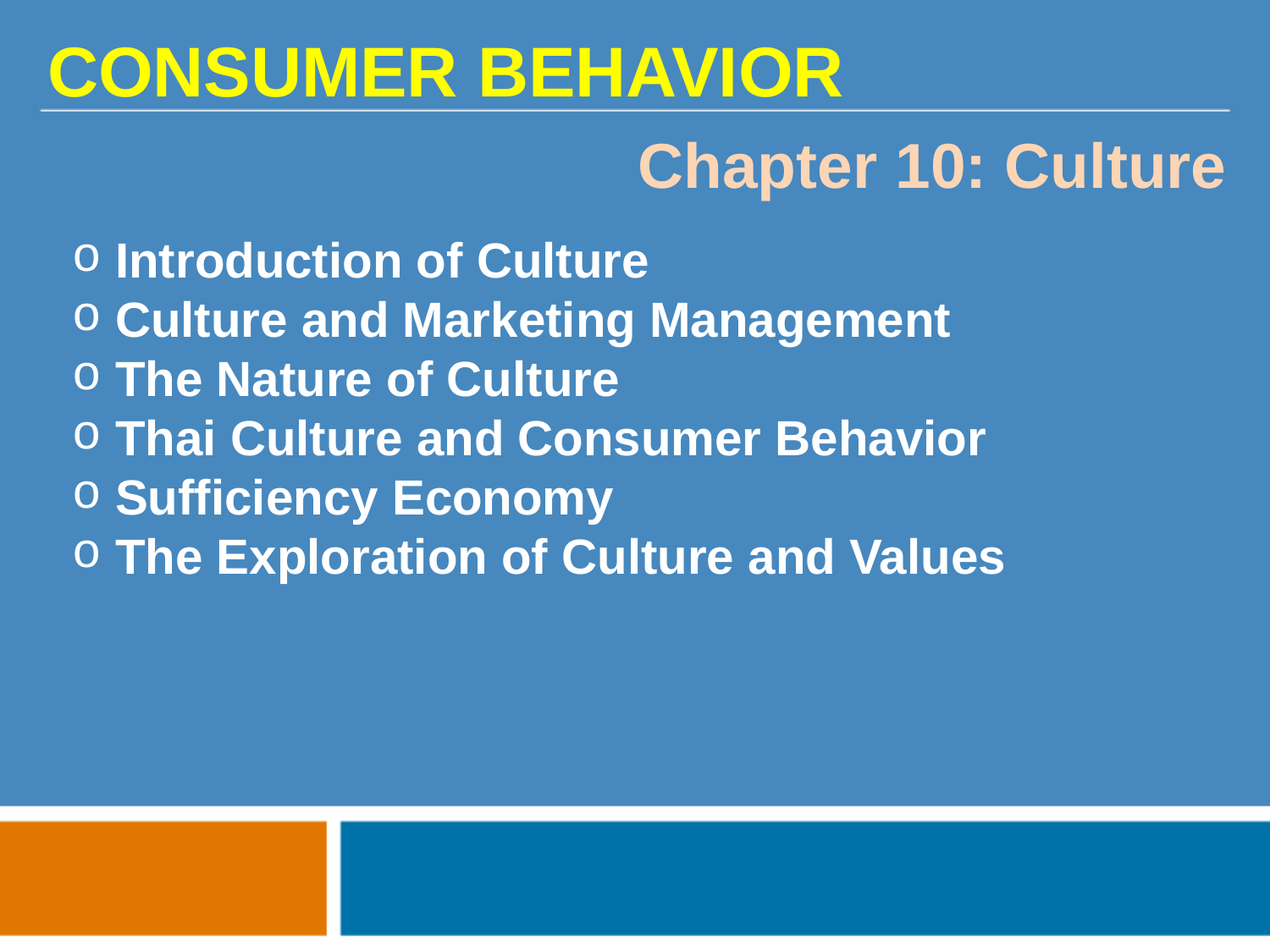

CONSUMER BEHAVIOR
Chapter 10: Culture
 Introduction of Culture
 Culture and Marketing Management
 The Nature of Culture
 Thai Culture and Consumer Behavior
 Sufficiency Economy
 The Exploration of Culture and Values